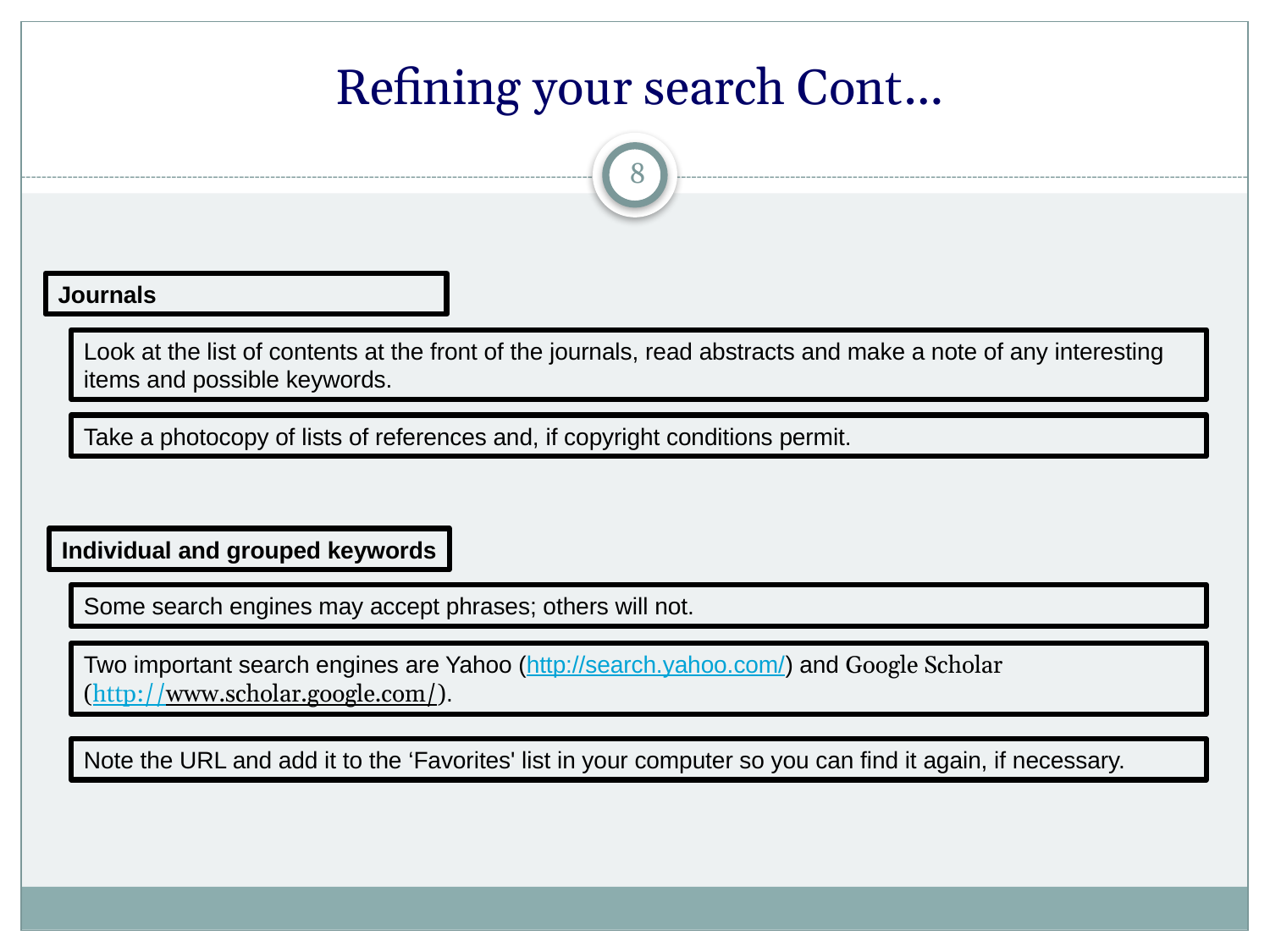

# Refining your search Cont…
8
Journals
Look at the list of contents at the front of the journals, read abstracts and make a note of any interesting items and possible keywords.
Take a photocopy of lists of references and, if copyright conditions permit.
Individual and grouped keywords
Some search engines may accept phrases; others will not.
Two important search engines are Yahoo (http://search.yahoo.com/) and Google Scholar
(http://www.scholar.google.com/).
Note the URL and add it to the ‘Favorites' list in your computer so you can find it again, if necessary.